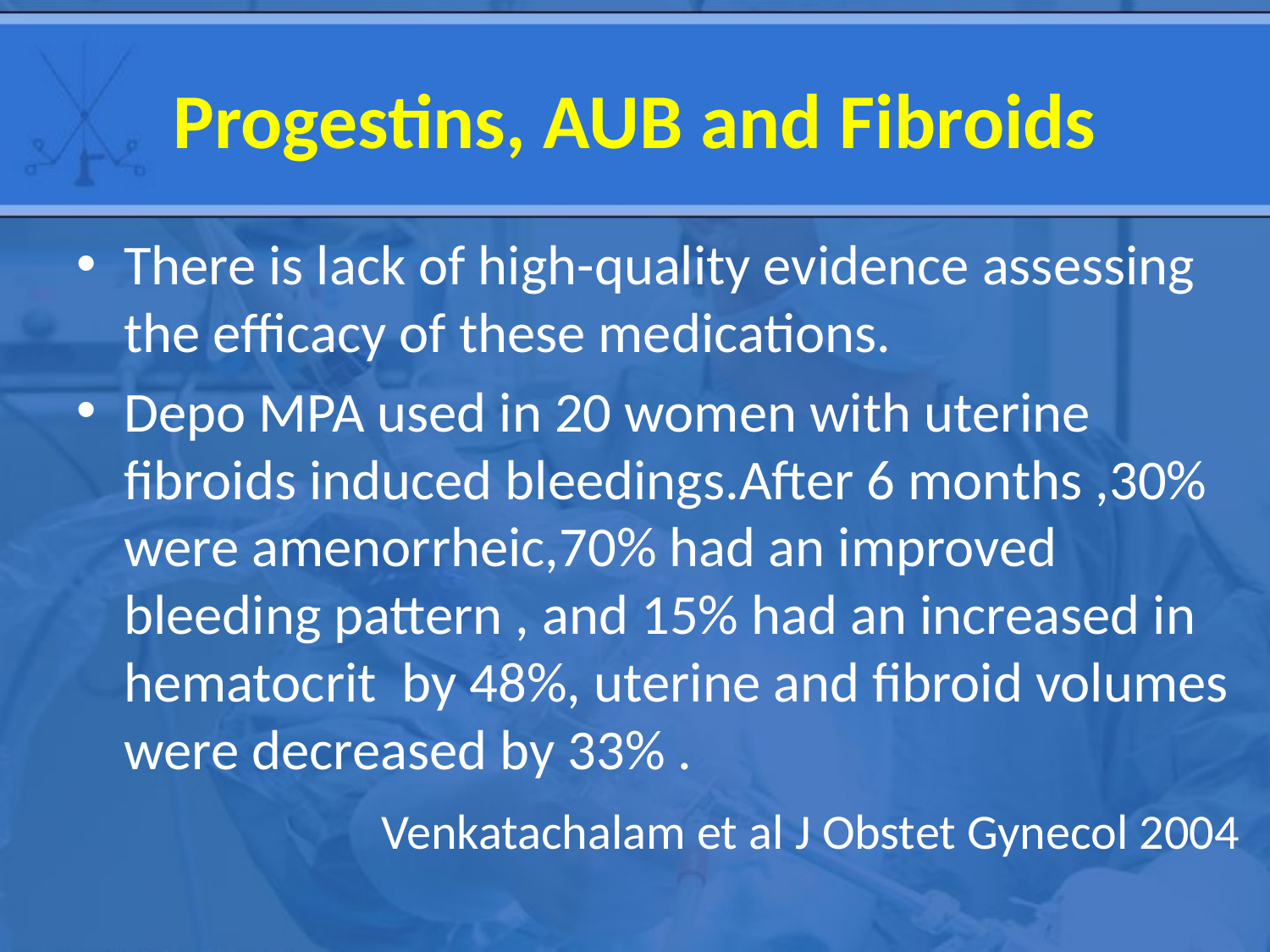

# Progestins, AUB and Fibroids
There is lack of high-quality evidence assessing the efficacy of these medications.
Depo MPA used in 20 women with uterine fibroids induced bleedings.After 6 months ,30% were amenorrheic,70% had an improved bleeding pattern , and 15% had an increased in hematocrit  by 48%, uterine and fibroid volumes were decreased by 33% .
                        Venkatachalam et al J Obstet Gynecol 2004